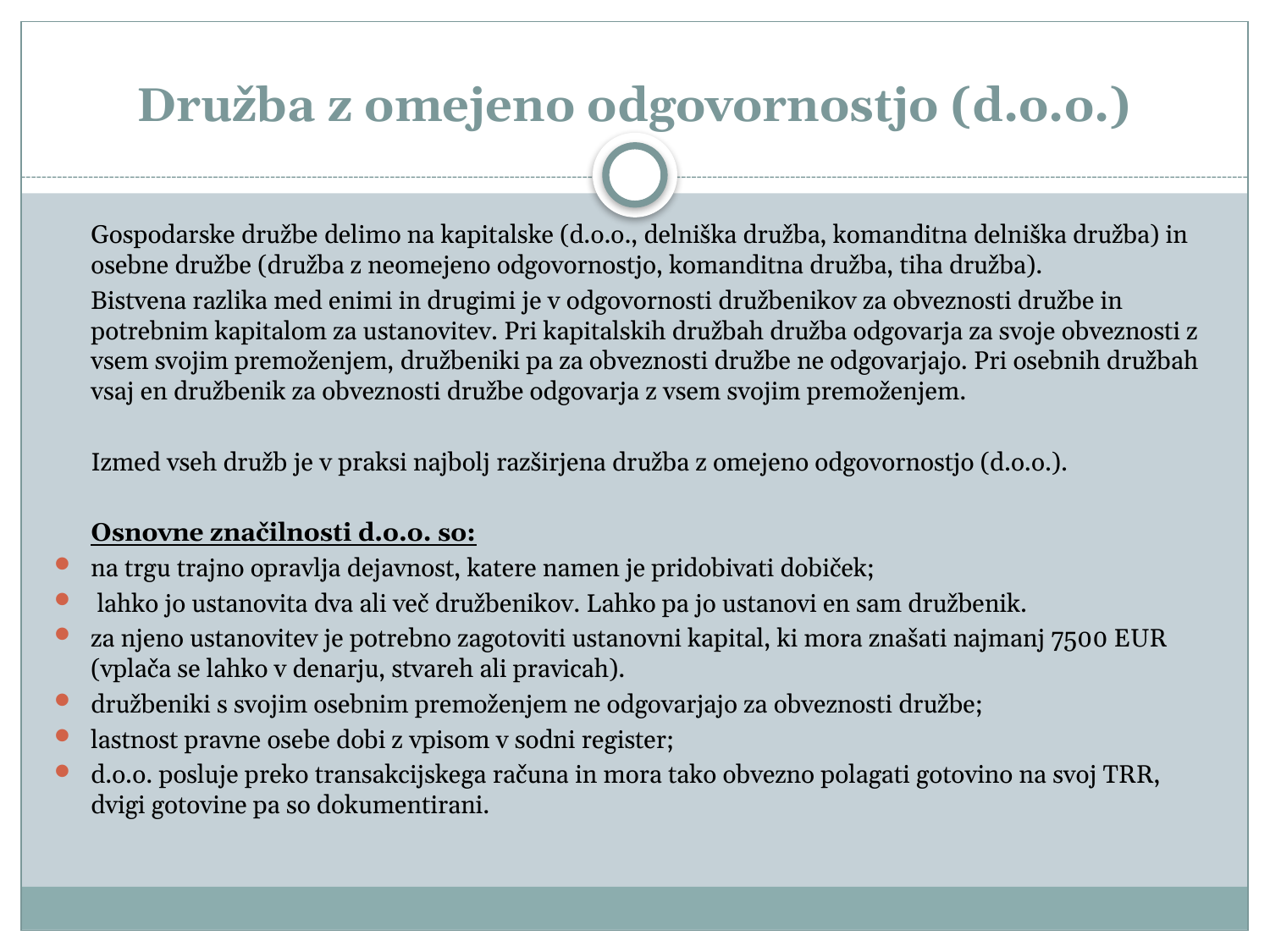

# Družba z omejeno odgovornostjo (d.o.o.)
	Gospodarske družbe delimo na kapitalske (d.o.o., delniška družba, komanditna delniška družba) in osebne družbe (družba z neomejeno odgovornostjo, komanditna družba, tiha družba).
	Bistvena razlika med enimi in drugimi je v odgovornosti družbenikov za obveznosti družbe in potrebnim kapitalom za ustanovitev. Pri kapitalskih družbah družba odgovarja za svoje obveznosti z vsem svojim premoženjem, družbeniki pa za obveznosti družbe ne odgovarjajo. Pri osebnih družbah vsaj en družbenik za obveznosti družbe odgovarja z vsem svojim premoženjem.

	Izmed vseh družb je v praksi najbolj razširjena družba z omejeno odgovornostjo (d.o.o.).

	Osnovne značilnosti d.o.o. so:
na trgu trajno opravlja dejavnost, katere namen je pridobivati dobiček;
 lahko jo ustanovita dva ali več družbenikov. Lahko pa jo ustanovi en sam družbenik.
za njeno ustanovitev je potrebno zagotoviti ustanovni kapital, ki mora znašati najmanj 7500 EUR (vplača se lahko v denarju, stvareh ali pravicah).
družbeniki s svojim osebnim premoženjem ne odgovarjajo za obveznosti družbe;
lastnost pravne osebe dobi z vpisom v sodni register;
d.o.o. posluje preko transakcijskega računa in mora tako obvezno polagati gotovino na svoj TRR, dvigi gotovine pa so dokumentirani.